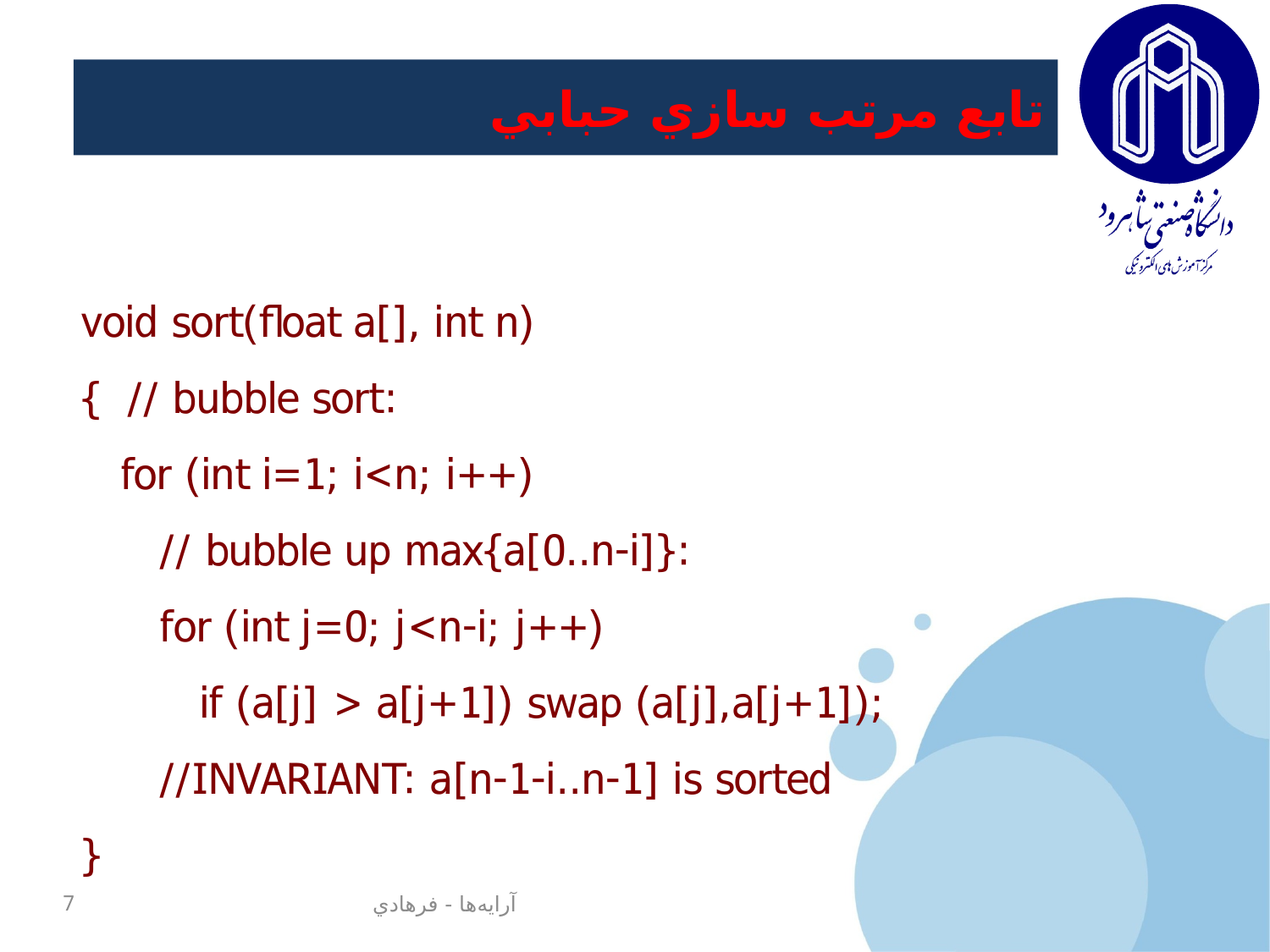

# تابع مرتب سازي حبابي
void sort(float a[], int n)
{  // bubble sort:
   for (int i=1; i<n; i++)
      // bubble up max{a[0..n-i]}:
      for (int j=0; j<n-i; j++)
         if (a[j] > a[j+1]) swap (a[j],a[j+1]);
      //INVARIANT: a[n-1-i..n-1] is sorted
}
7
آرايه‌ها - فرهادي